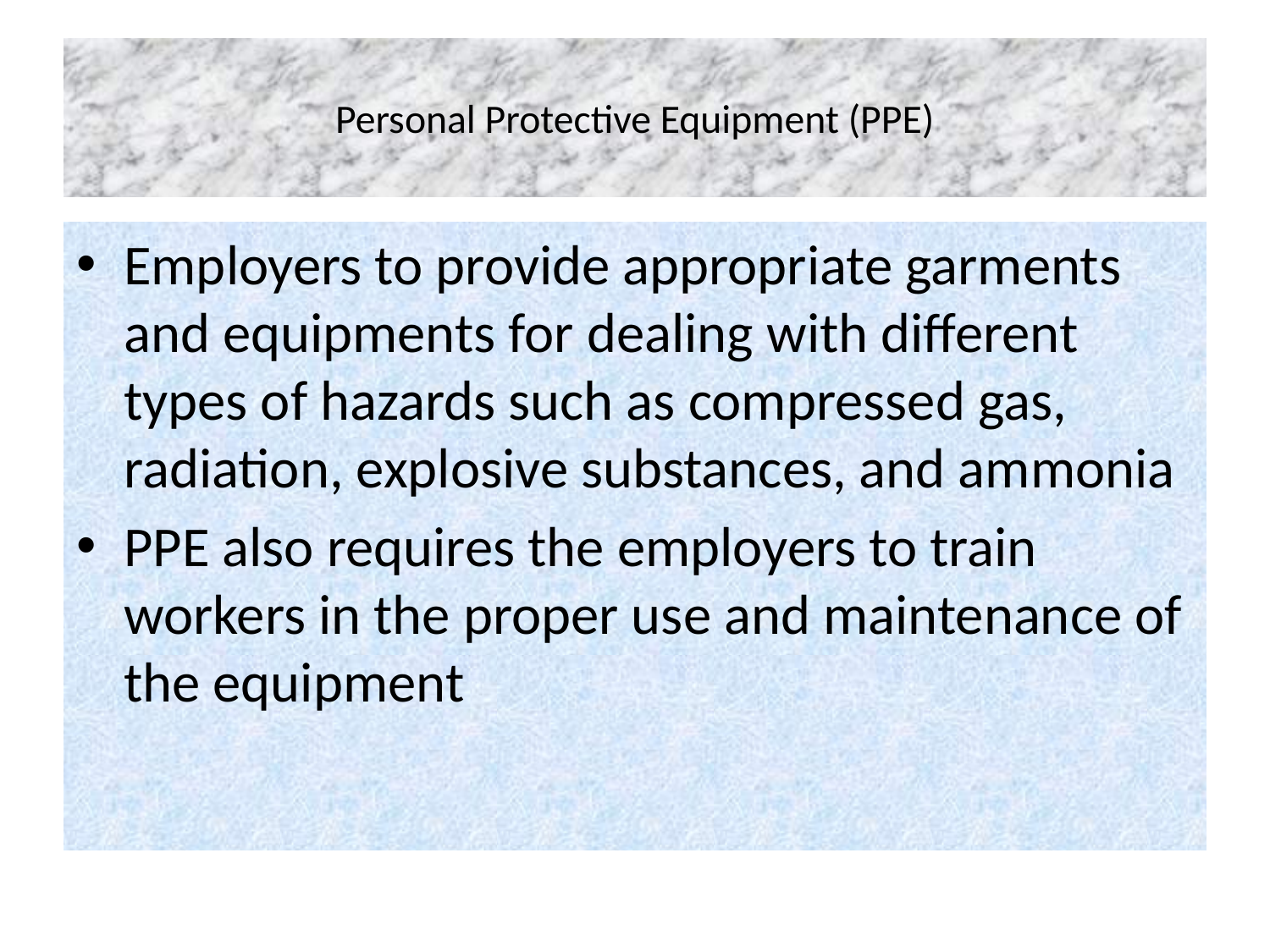

# Personal Protective Equipment (PPE)
Employers to provide appropriate garments and equipments for dealing with different types of hazards such as compressed gas, radiation, explosive substances, and ammonia
PPE also requires the employers to train workers in the proper use and maintenance of the equipment